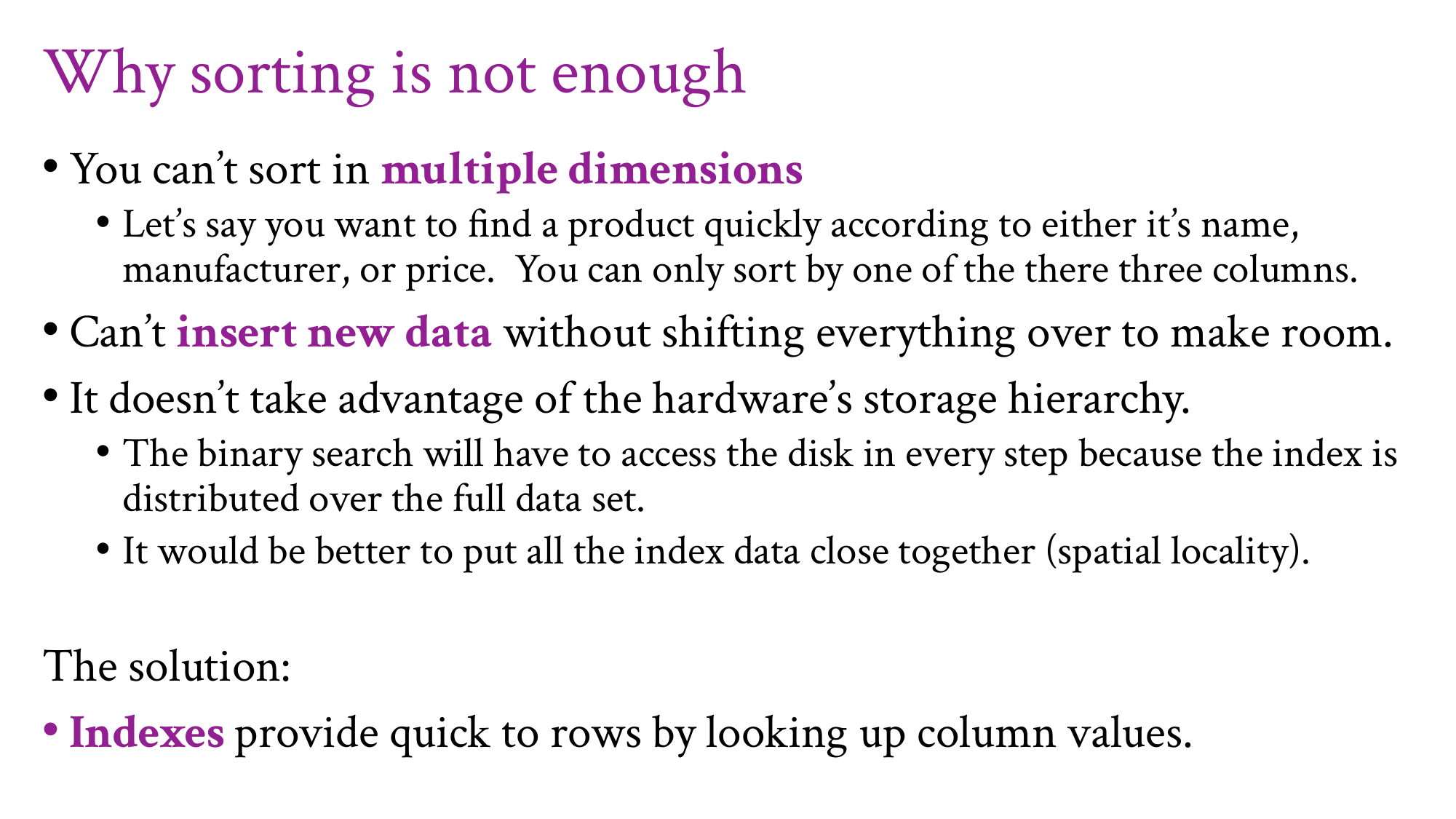

# Why sorting is not enough
You can’t sort in multiple dimensions
Let’s say you want to find a product quickly according to either it’s name, manufacturer, or price.  You can only sort by one of the there three columns.
Can’t insert new data without shifting everything over to make room.
It doesn’t take advantage of the hardware’s storage hierarchy.
The binary search will have to access the disk in every step because the index is distributed over the full data set.
It would be better to put all the index data close together (spatial locality).

The solution:
Indexes provide quick to rows by looking up column values.